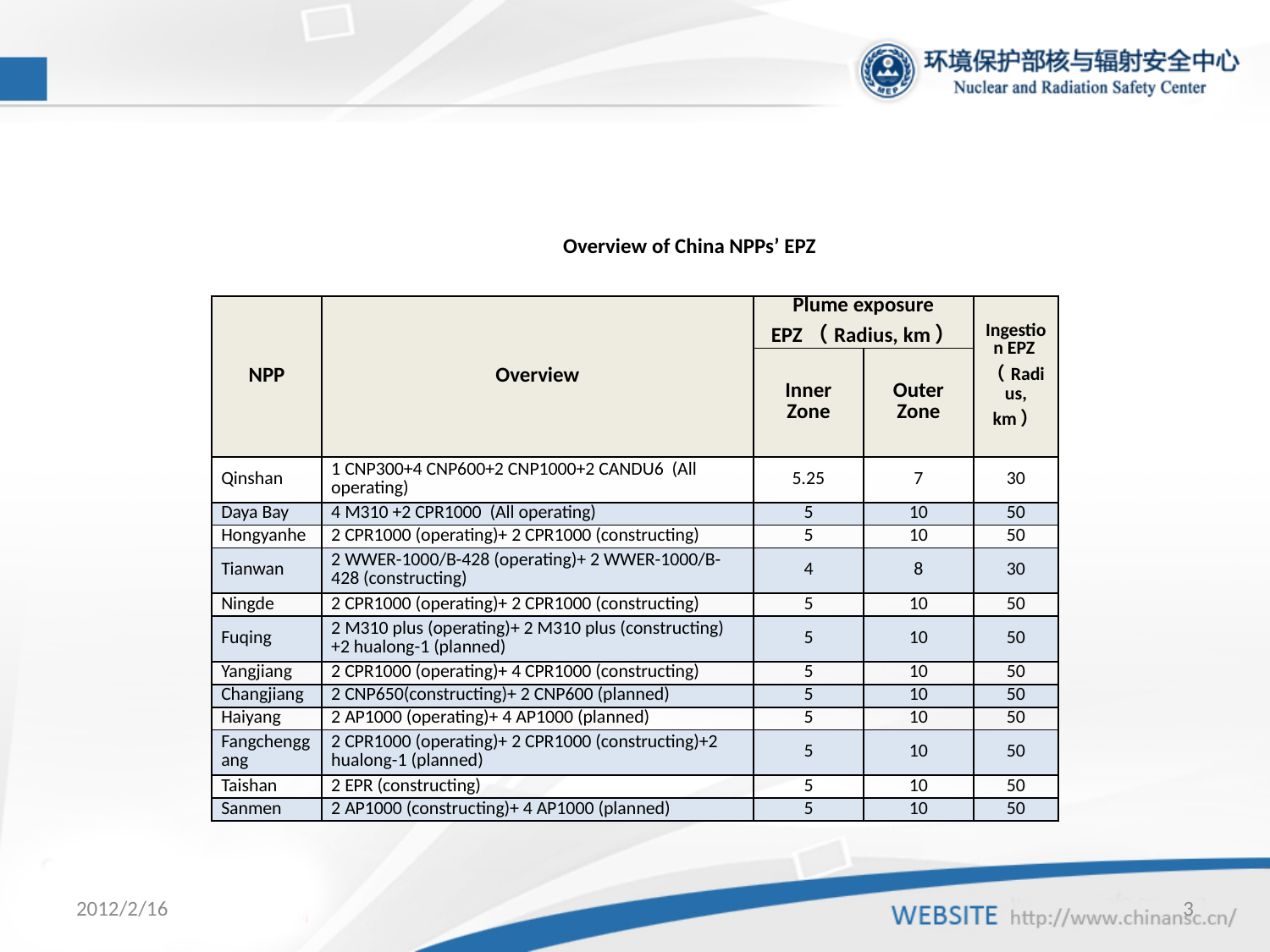

#
Overview of China NPPs’ EPZ

| NPP | Overview | Plume exposure EPZ（Radius, km） |  | Ingestion EPZ（Radius, km） |
| --- | --- | --- | --- | --- |
|  |  | Inner Zone | Outer Zone |  |
| Qinshan | 1 CNP300+4 CNP600+2 CNP1000+2 CANDU6 (All operating) | 5.25 | 7 | 30 |
| Daya Bay | 4 M310 +2 CPR1000 (All operating) | 5 | 10 | 50 |
| Hongyanhe | 2 CPR1000 (operating)+ 2 CPR1000 (constructing) | 5 | 10 | 50 |
| Tianwan | 2 WWER-1000/B-428 (operating)+ 2 WWER-1000/B-428 (constructing) | 4 | 8 | 30 |
| Ningde | 2 CPR1000 (operating)+ 2 CPR1000 (constructing) | 5 | 10 | 50 |
| Fuqing | 2 M310 plus (operating)+ 2 M310 plus (constructing) +2 hualong-1 (planned) | 5 | 10 | 50 |
| Yangjiang | 2 CPR1000 (operating)+ 4 CPR1000 (constructing) | 5 | 10 | 50 |
| Changjiang | 2 CNP650(constructing)+ 2 CNP600 (planned) | 5 | 10 | 50 |
| Haiyang | 2 AP1000 (operating)+ 4 AP1000 (planned) | 5 | 10 | 50 |
| Fangchenggang | 2 CPR1000 (operating)+ 2 CPR1000 (constructing)+2 hualong-1 (planned) | 5 | 10 | 50 |
| Taishan | 2 EPR (constructing) | 5 | 10 | 50 |
| Sanmen | 2 AP1000 (constructing)+ 4 AP1000 (planned) | 5 | 10 | 50 |
2012/2/16
3